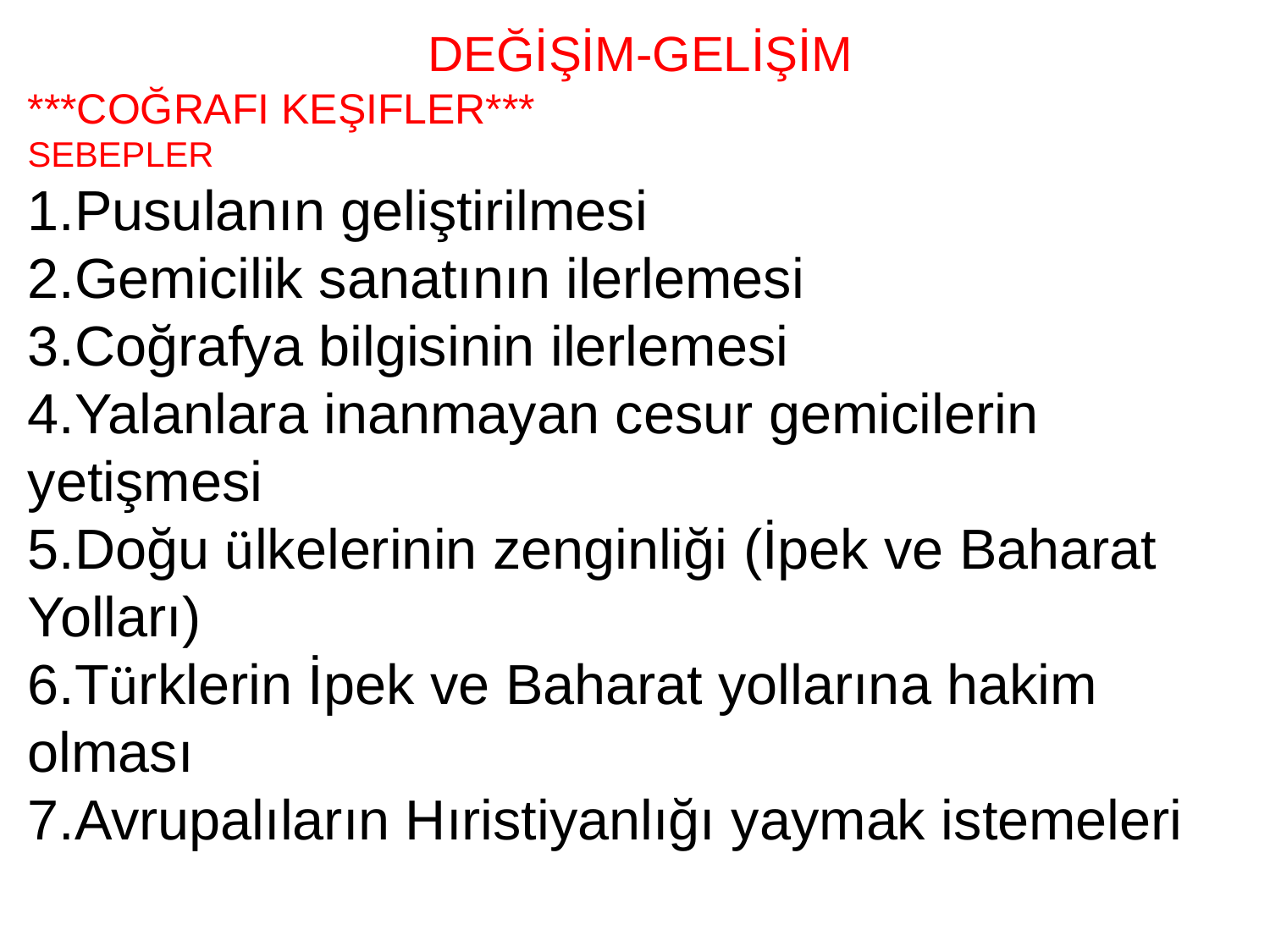

DEĞİŞİM-GELİŞİM
***COĞRAFI KEŞIFLER***
SEBEPLER
1.Pusulanın geliştirilmesi
2.Gemicilik sanatının ilerlemesi
3.Coğrafya bilgisinin ilerlemesi
4.Yalanlara inanmayan cesur gemicilerin yetişmesi
5.Doğu ülkelerinin zenginliği (İpek ve Baharat Yolları)
6.Türklerin İpek ve Baharat yollarına hakim olması
7.Avrupalıların Hıristiyanlığı yaymak istemeleri